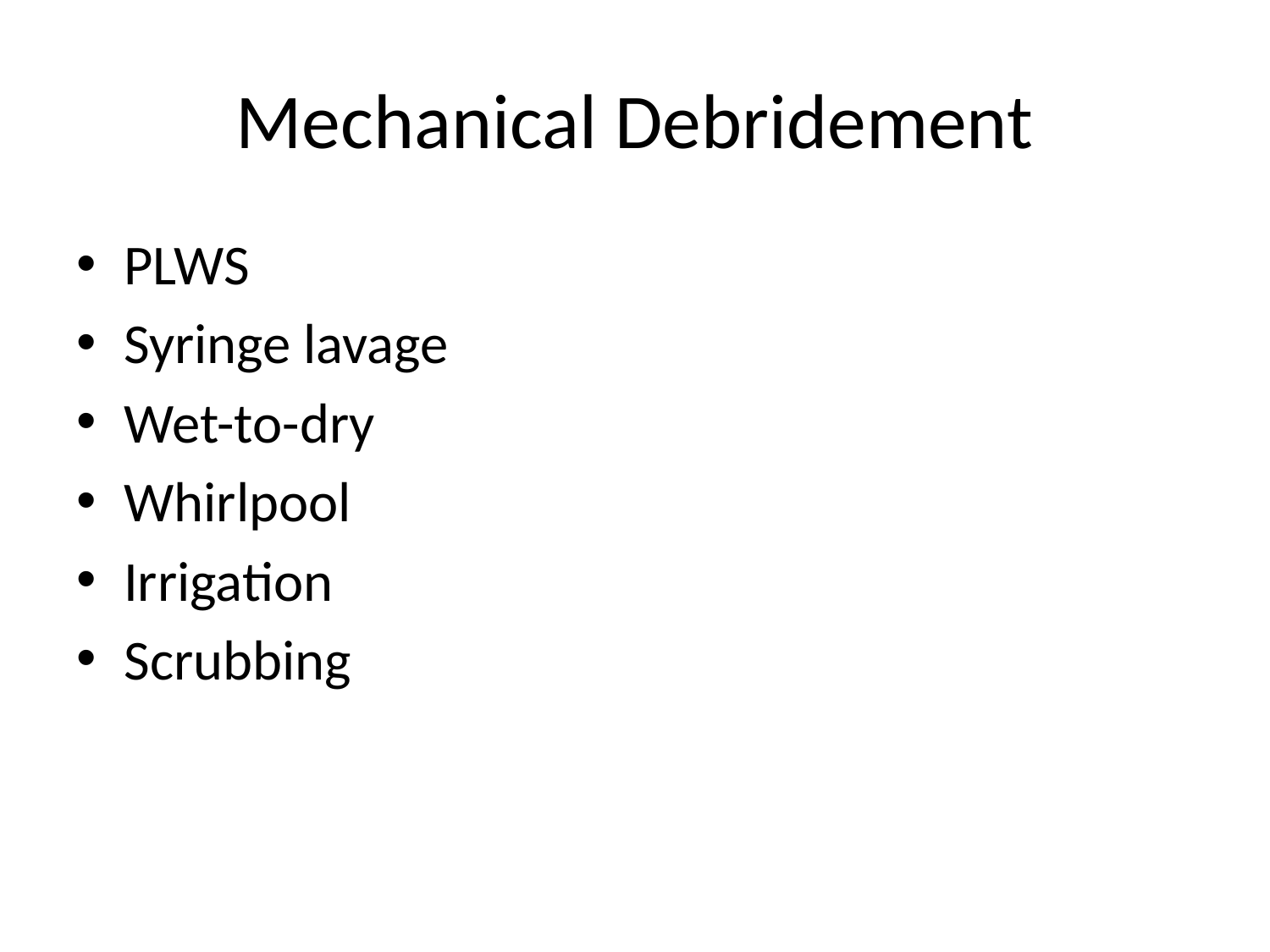

# Mechanical Debridement
PLWS
Syringe lavage
Wet-to-dry
Whirlpool
Irrigation
Scrubbing